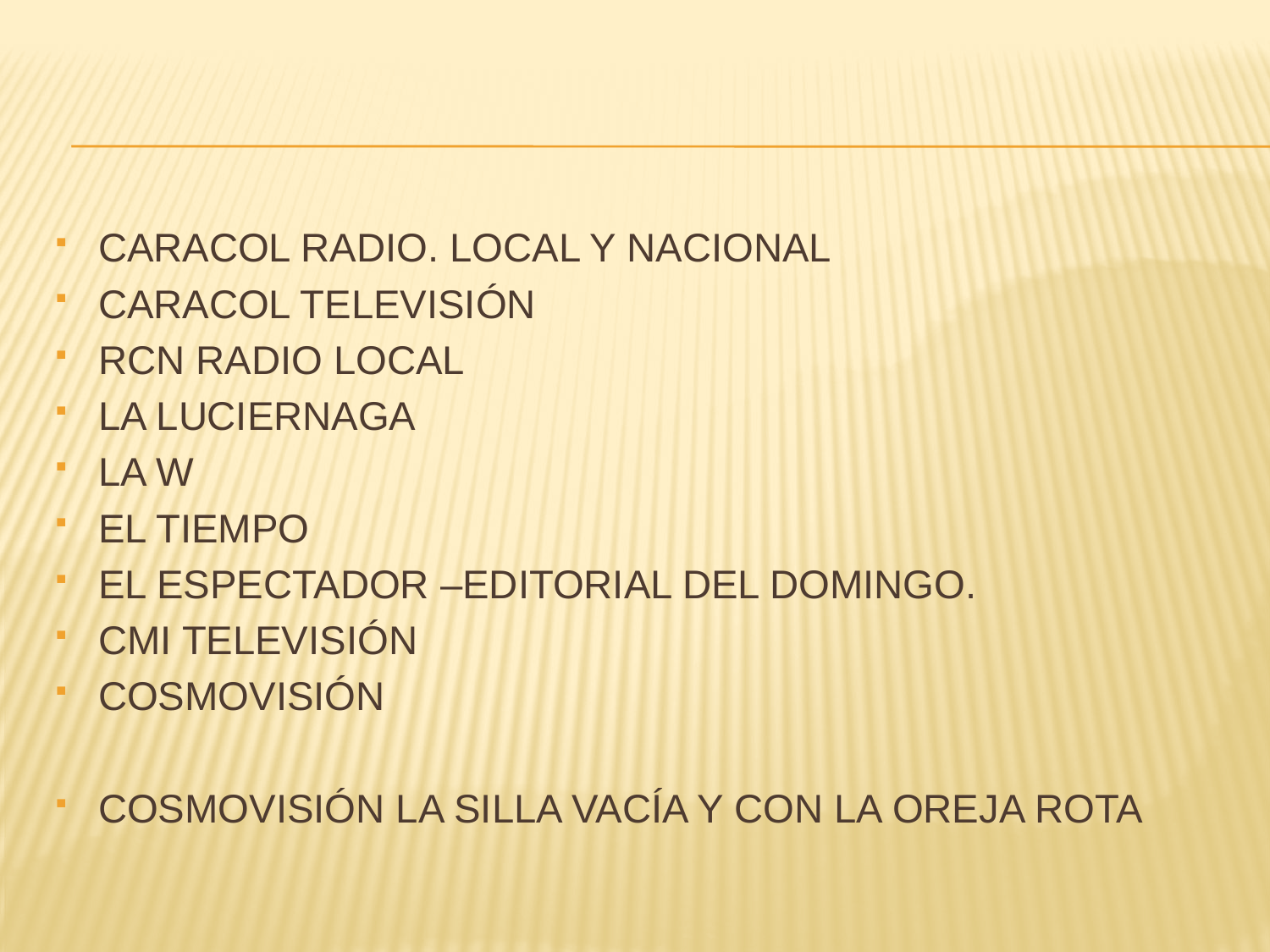

#
CARACOL RADIO. LOCAL Y NACIONAL
CARACOL TELEVISIÓN
RCN RADIO LOCAL
LA LUCIERNAGA
LA W
EL TIEMPO
EL ESPECTADOR –EDITORIAL DEL DOMINGO.
CMI TELEVISIÓN
COSMOVISIÓN

COSMOVISIÓN LA SILLA VACÍA Y CON LA OREJA ROTA